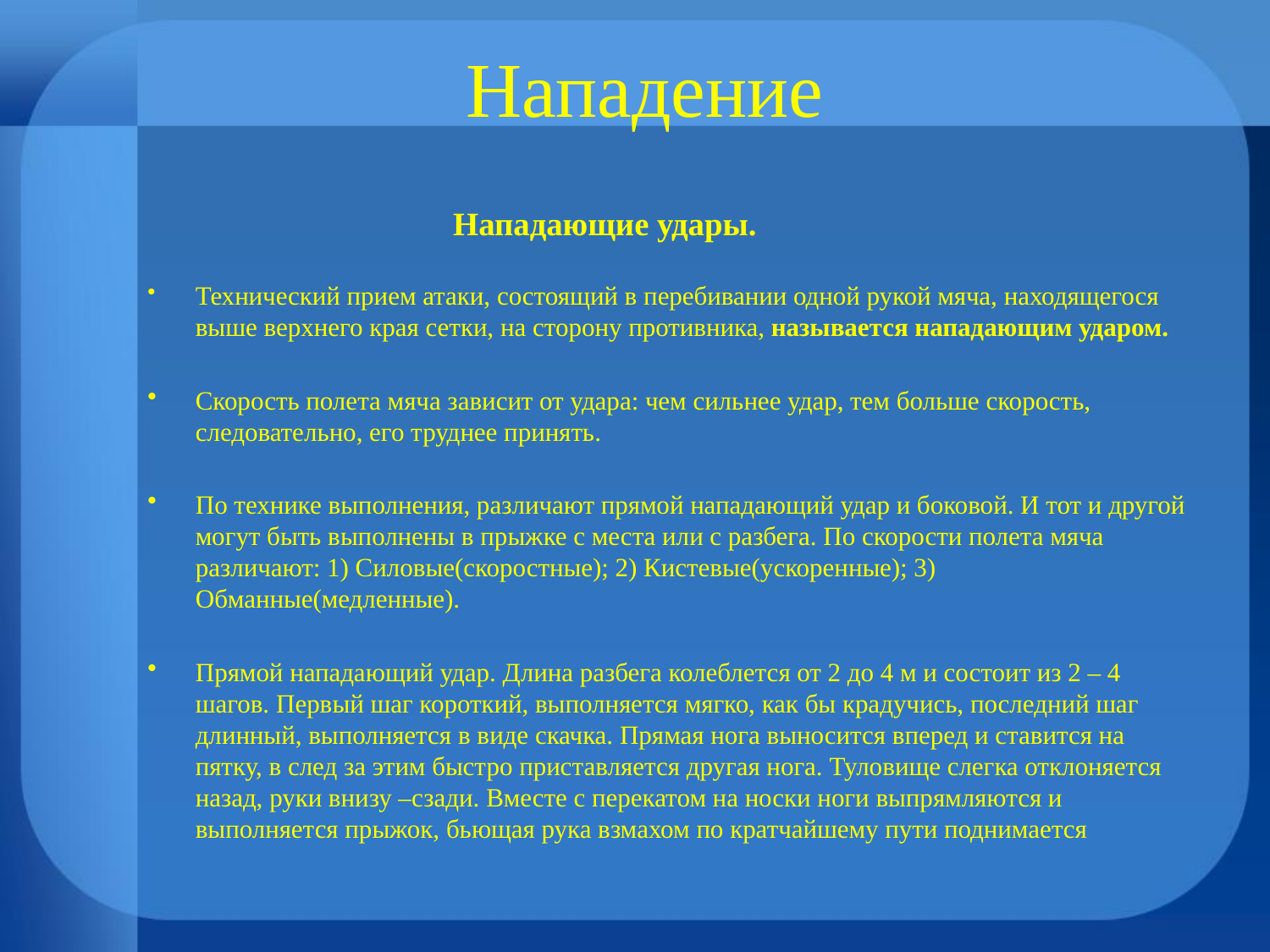

# Нападение
                                     Нападающие удары.

	Технический прием атаки, состоящий в перебивании одной рукой мяча, находящегося выше верхнего края сетки, на сторону противника, называется нападающим ударом.

Скорость полета мяча зависит от удара: чем сильнее удар, тем больше скорость, следовательно, его труднее принять.

По технике выполнения, различают прямой нападающий удар и боковой. И тот и другой могут быть выполнены в прыжке с места или с разбега. По скорости полета мяча различают: 1) Силовые(скоростные); 2) Кистевые(ускоренные); 3) Обманные(медленные).

	Прямой нападающий удар. Длина разбега колеблется от 2 до 4 м и состоит из 2 – 4 шагов. Первый шаг короткий, выполняется мягко, как бы крадучись, последний шаг длинный, выполняется в виде скачка. Прямая нога выносится вперед и ставится на пятку, в след за этим быстро приставляется другая нога. Туловище слегка отклоняется назад, руки внизу –сзади. Вместе с перекатом на носки ноги выпрямляются и выполняется прыжок, бьющая рука взмахом по кратчайшему пути поднимается